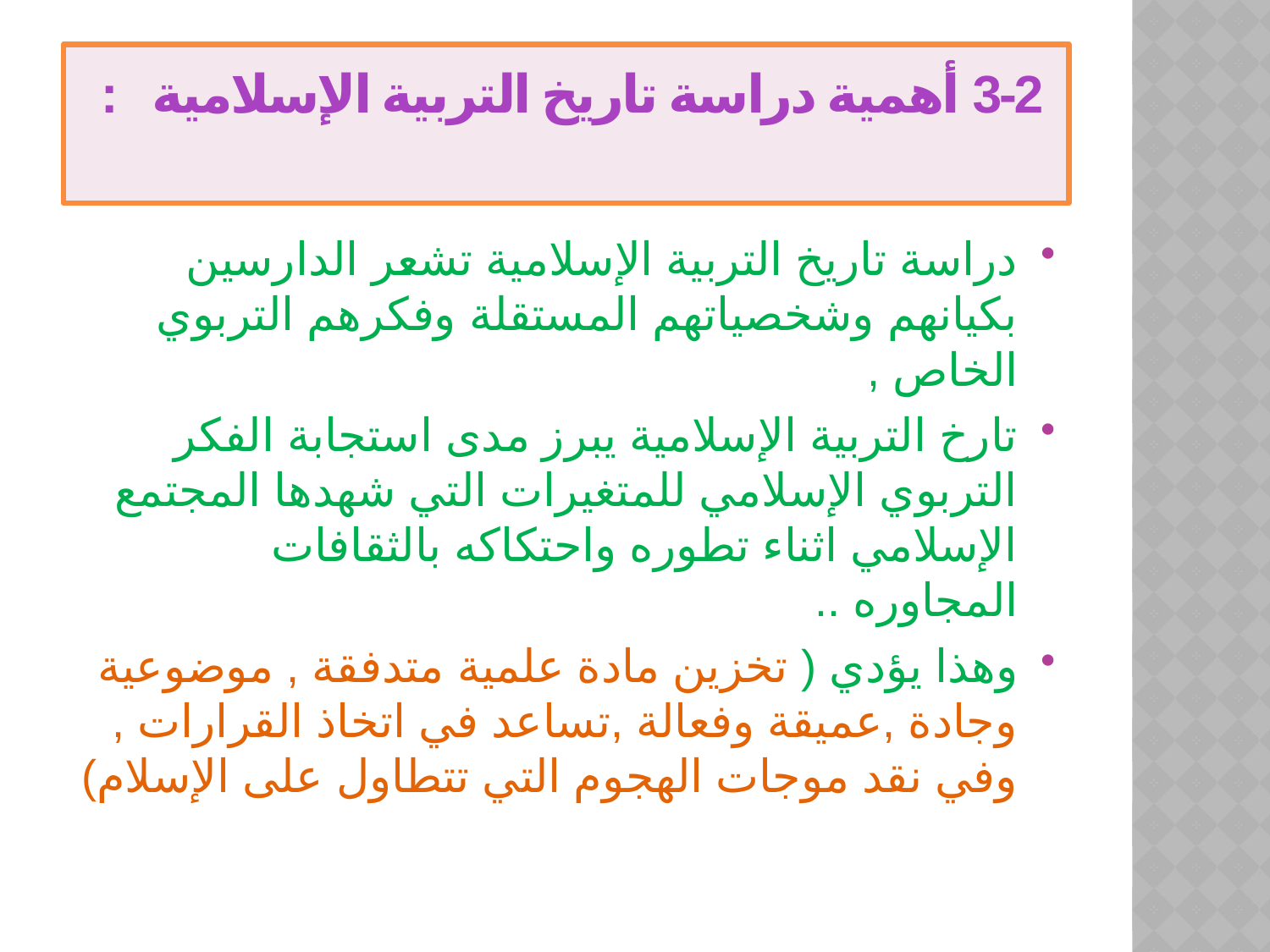

# 3-2 أهمية دراسة تاريخ التربية الإسلامية   :
دراسة تاريخ التربية الإسلامية تشعر الدارسين بكيانهم وشخصياتهم المستقلة وفكرهم التربوي الخاص ,
تارخ التربية الإسلامية يبرز مدى استجابة الفكر التربوي الإسلامي للمتغيرات التي شهدها المجتمع الإسلامي اثناء تطوره واحتكاكه بالثقافات المجاوره ..
وهذا يؤدي ( تخزين مادة علمية متدفقة , موضوعية وجادة ,عميقة وفعالة ,تساعد في اتخاذ القرارات , وفي نقد موجات الهجوم التي تتطاول على الإسلام)